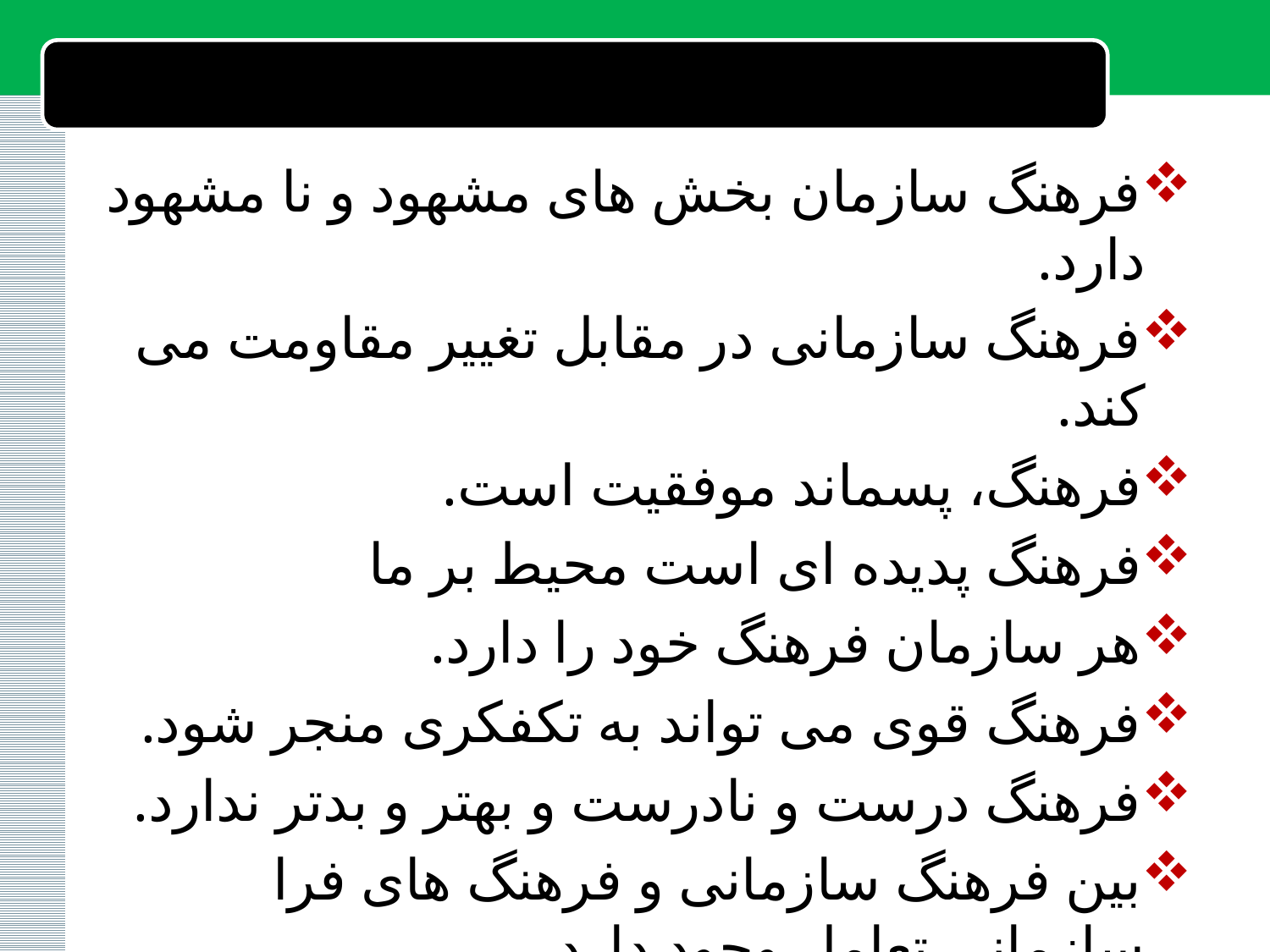

#
فرهنگ سازمان بخش های مشهود و نا مشهود دارد.
فرهنگ سازمانی در مقابل تغییر مقاومت می کند.
فرهنگ، پسماند موفقیت است.
فرهنگ پدیده ای است محیط بر ما
هر سازمان فرهنگ خود را دارد.
فرهنگ قوی می تواند به تکفکری منجر شود.
فرهنگ درست و نادرست و بهتر و بدتر ندارد.
بین فرهنگ سازمانی و فرهنگ های فرا سازمانی تعامل وجود دارد.